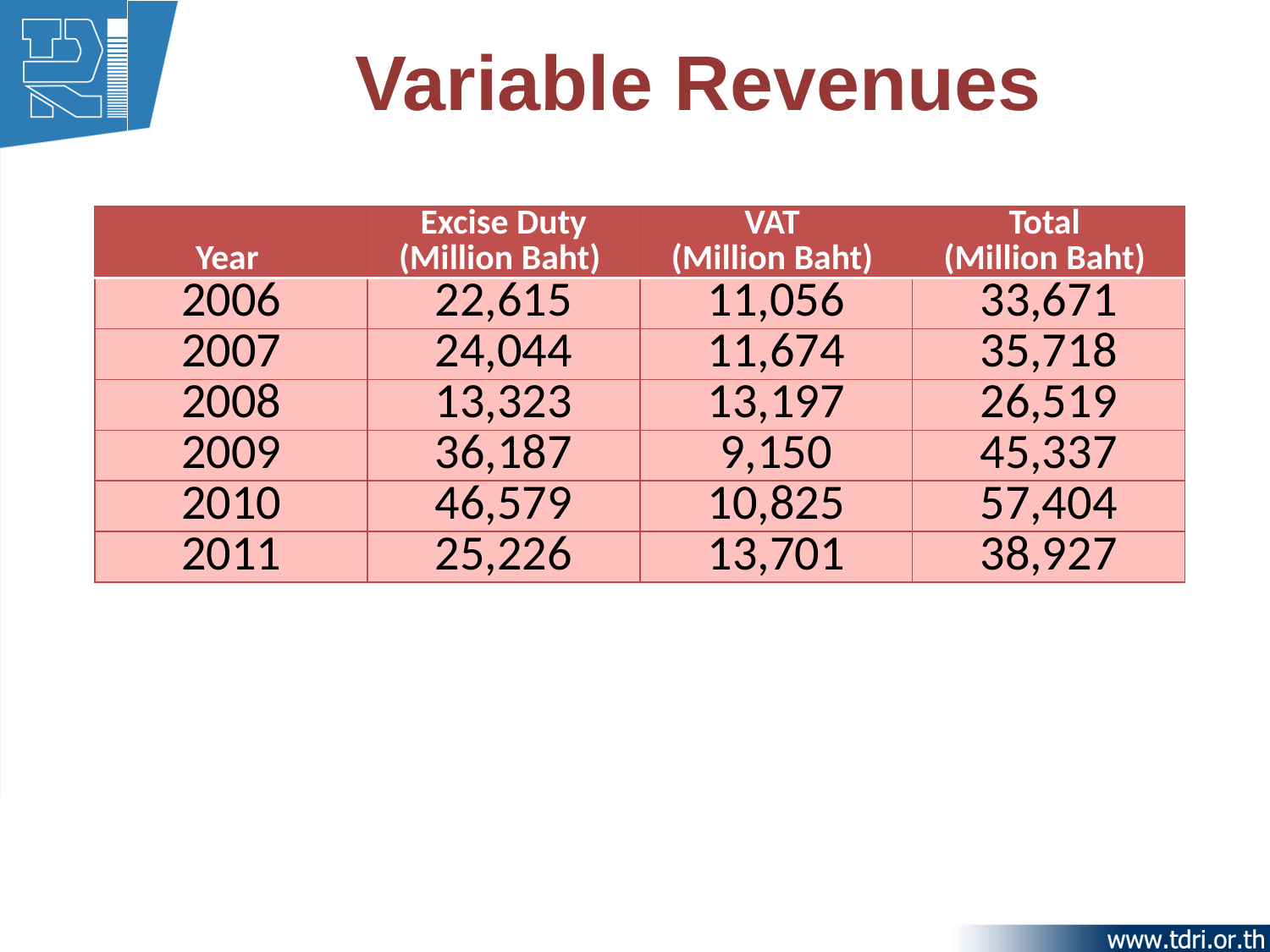

# Variable Revenues
| Year | Excise Duty (Million Baht) | VAT (Million Baht) | Total (Million Baht) |
| --- | --- | --- | --- |
| 2006 | 22,615 | 11,056 | 33,671 |
| 2007 | 24,044 | 11,674 | 35,718 |
| 2008 | 13,323 | 13,197 | 26,519 |
| 2009 | 36,187 | 9,150 | 45,337 |
| 2010 | 46,579 | 10,825 | 57,404 |
| 2011 | 25,226 | 13,701 | 38,927 |